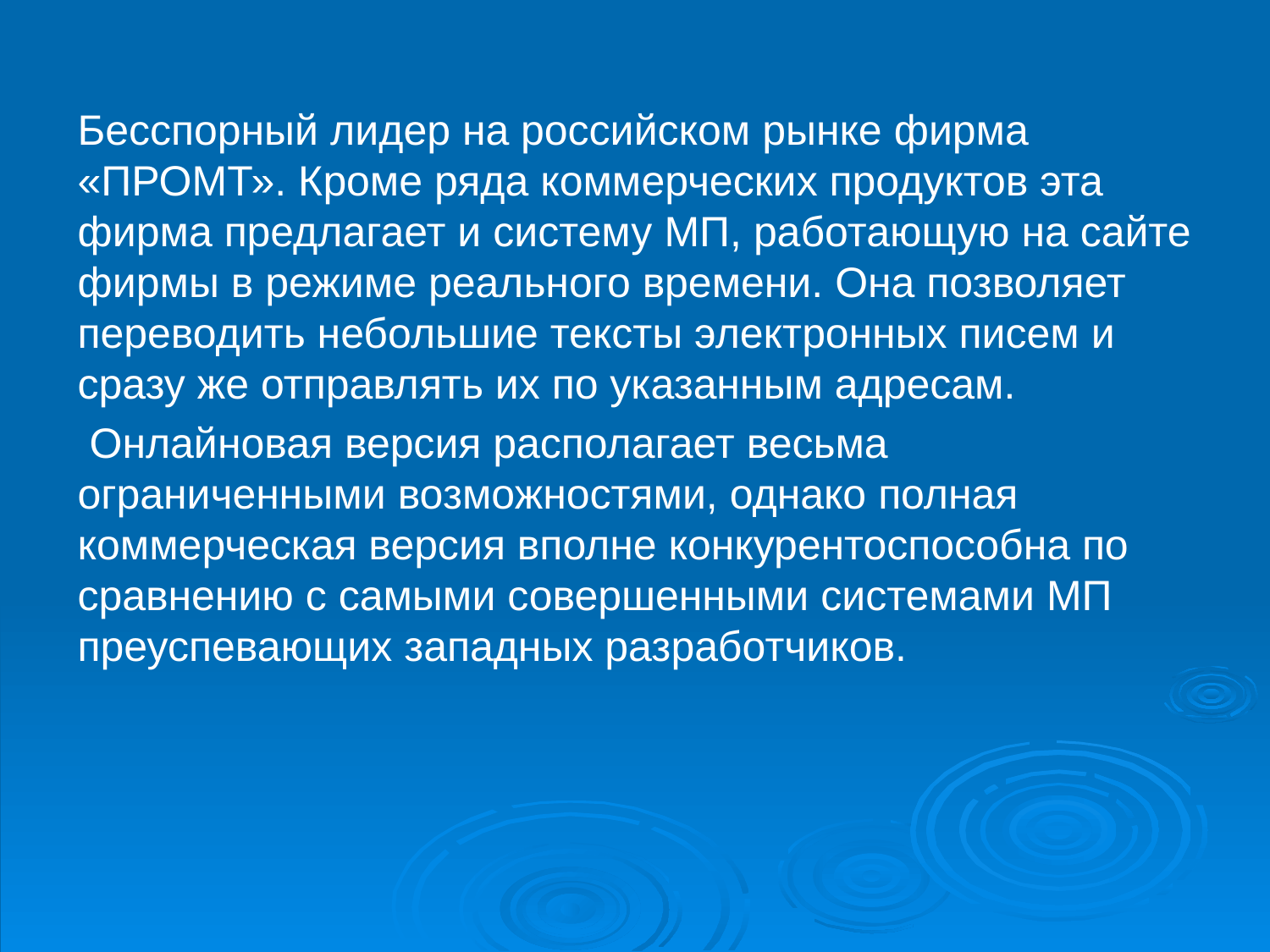

Бесспорный лидер на российском рынке фирма «ПРОМТ». Кроме ряда коммерческих продуктов эта фирма предлагает и систему МП, работающую на сайте фирмы в режиме реального времени. Она позволяет переводить небольшие тексты электронных писем и сразу же отправлять их по указанным адресам.
 Онлайновая версия располагает весьма ограниченными возможностями, однако полная коммерческая версия вполне конкурентоспособна по сравнению с самыми совершенными системами МП преуспевающих западных разработчиков.